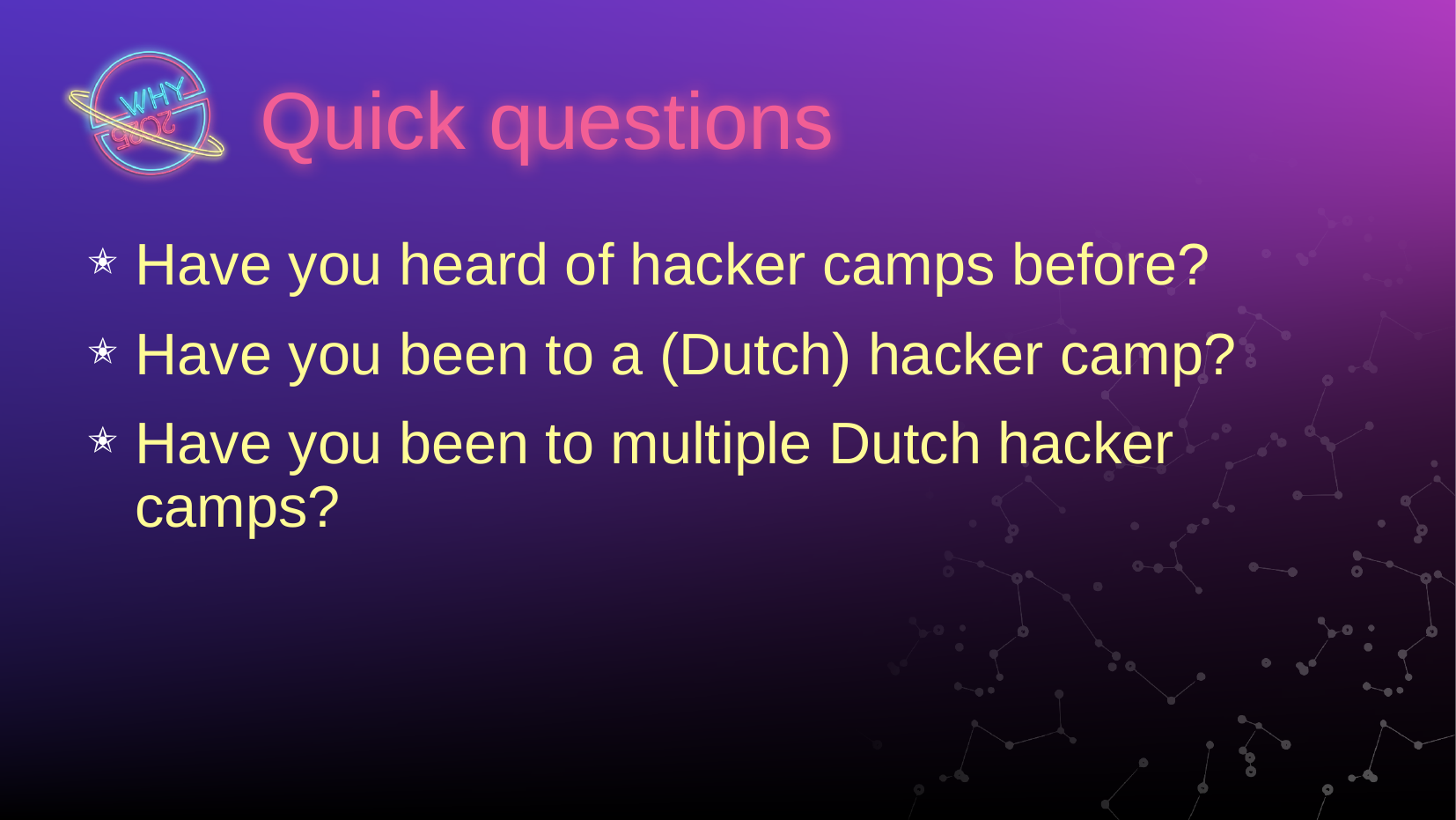

# Quick questions
Have you heard of hacker camps before?
Have you been to a (Dutch) hacker camp?
Have you been to multiple Dutch hacker camps?